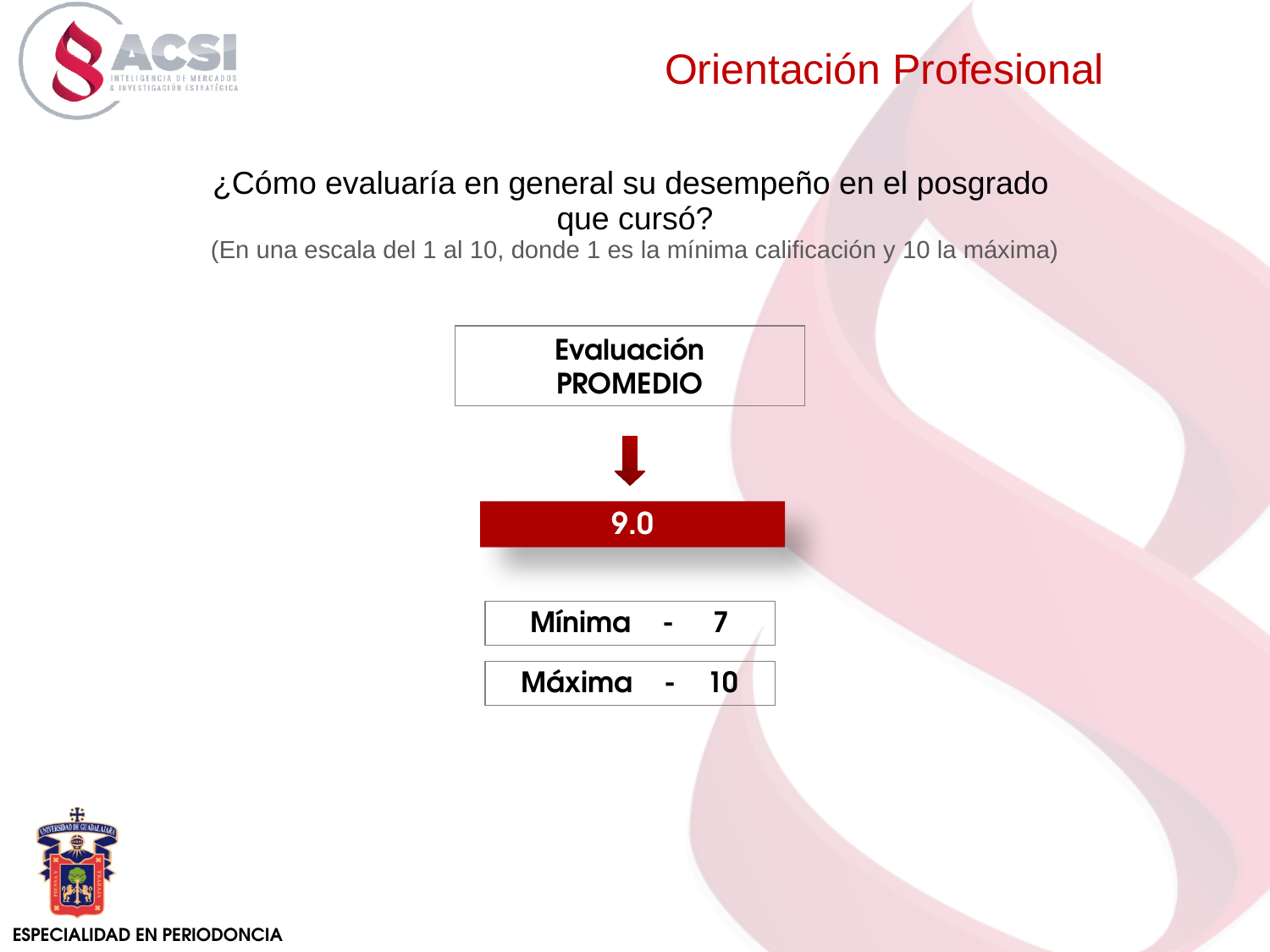

Orientación Profesional
¿Cómo evaluaría en general su desempeño en el posgrado
que cursó?
(En una escala del 1 al 10, donde 1 es la mínima calificación y 10 la máxima)
Evaluación
PROMEDIO

9.0
Mínima    -     7
Máxima    -    10